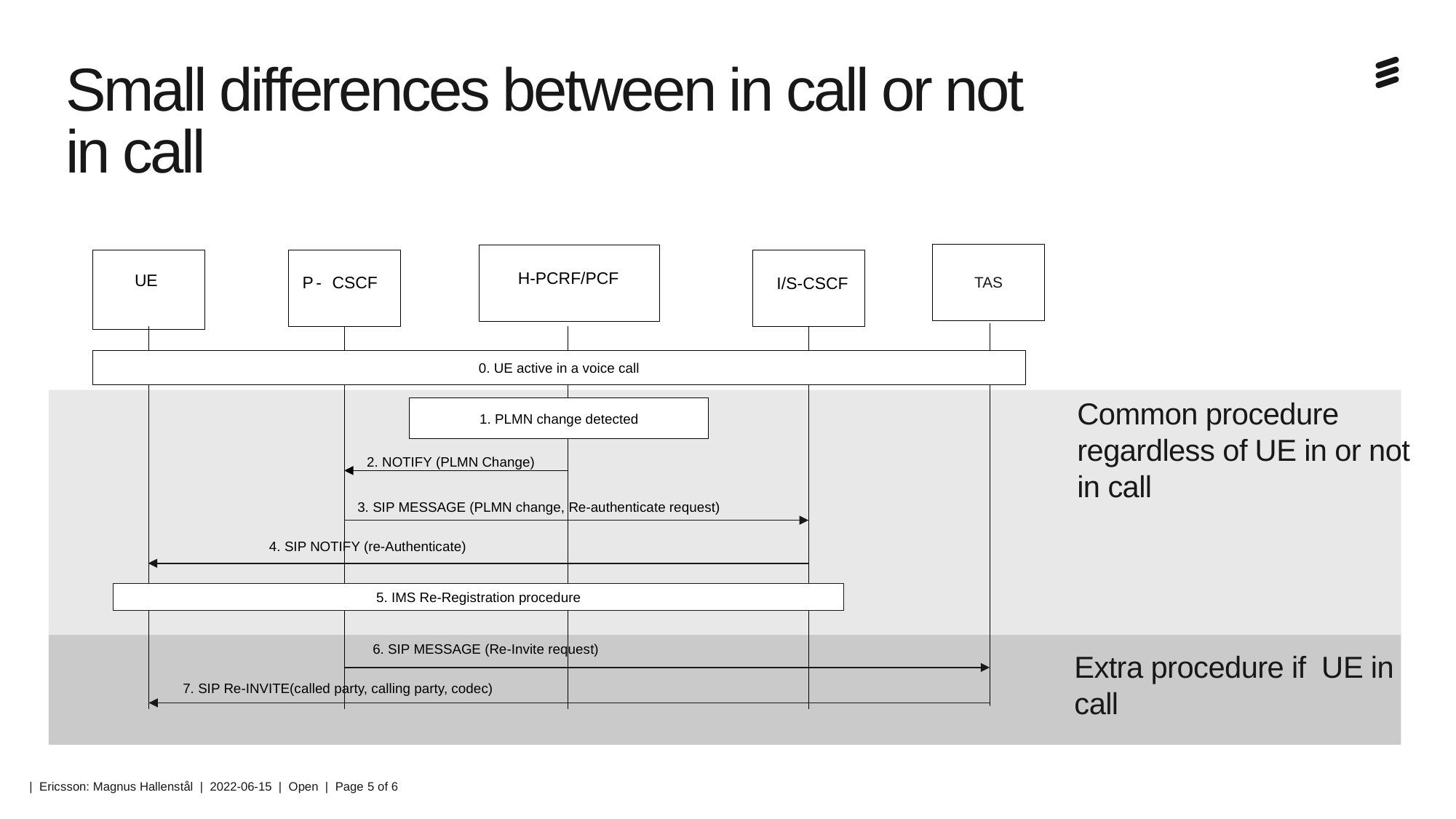

# Small differences between in call or not in call
TAS

H-PCRF/PCF
UE
P
-
CSCF
I/S-CSCF
0. UE active in a voice call
1. PLMN change detected
2. NOTIFY (PLMN Change)
3. SIP MESSAGE (PLMN change, Re-authenticate request)
4. SIP NOTIFY (re-Authenticate)
5. IMS Re-Registration procedure
6. SIP MESSAGE (Re-Invite request)
7. SIP Re-INVITE(called party, calling party, codec)

Common procedure regardless of UE in or not in call

Extra procedure if  UE in call